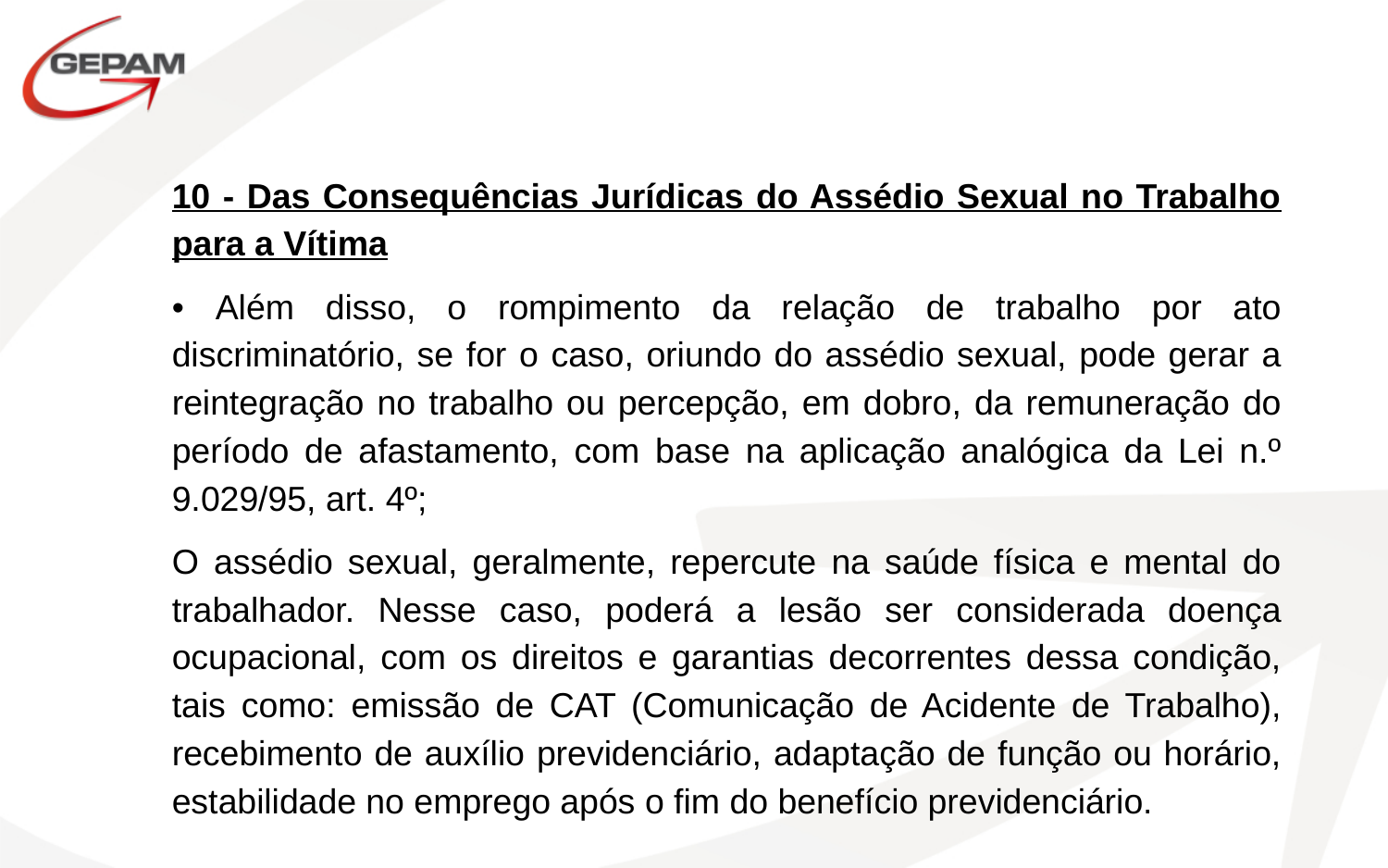

10 - Das Consequências Jurídicas do Assédio Sexual no Trabalho para a Vítima
• Além disso, o rompimento da relação de trabalho por ato discriminatório, se for o caso, oriundo do assédio sexual, pode gerar a reintegração no trabalho ou percepção, em dobro, da remuneração do período de afastamento, com base na aplicação analógica da Lei n.º 9.029/95, art. 4º;
O assédio sexual, geralmente, repercute na saúde física e mental do trabalhador. Nesse caso, poderá a lesão ser considerada doença ocupacional, com os direitos e garantias decorrentes dessa condição, tais como: emissão de CAT (Comunicação de Acidente de Trabalho), recebimento de auxílio previdenciário, adaptação de função ou horário, estabilidade no emprego após o fim do benefício previdenciário.